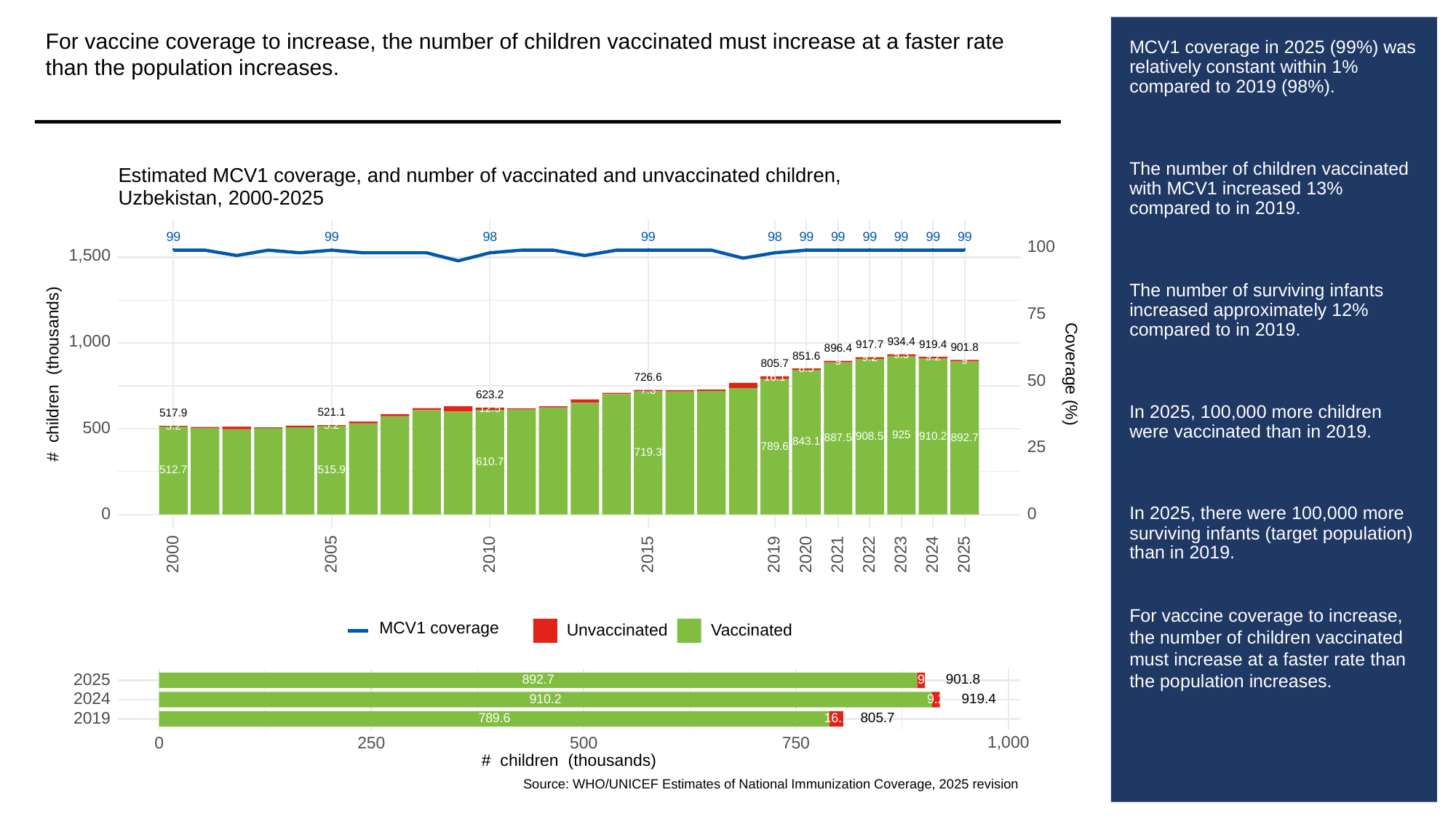

For vaccine coverage to increase, the number of children vaccinated must increase at a faster rate than the population increases.
# MCV1 coverage in 2025 (99%) was relatively constant within 1% compared to 2019 (98%).

The number of children vaccinated with MCV1 increased 13% compared to in 2019.

The number of surviving infants increased approximately 12% compared to in 2019.

In 2025, 100,000 more children were vaccinated than in 2019.

In 2025, there were 100,000 more surviving infants (target population) than in 2019.

For vaccine coverage to increase, the number of children vaccinated must increase at a faster rate than the population increases.

Estimated MCV1 coverage, and number of vaccinated and unvaccinated children,
Uzbekistan, 2000-2025

99
99
98
99
98
99
99
99
99
99
99
100

1,500

75
1,000
934.4
919.4
917.7

901.8
896.4
9.3
851.6
9.2
9.2

9

9

805.7

8.5
#  children  (thousands)
Coverage (%)

16.1
726.6
50

7.3

623.2

12.5

521.1

517.9

5.2

5.2
500

925
910.2
908.5
892.7
887.5
843.1
25
789.6
719.3
610.7
515.9
512.7

0
0

2023
2000
2005
2010
2015
2019
2020
2021
2022
2024
2025

MCV1 coverage
Unvaccinated
Vaccinated

2025
901.8
892.7
9

2024
919.4
910.2
9.2

2019
805.7
789.6
16.1

1,000
0
250
500
750
#  children  (thousands)
Source: WHO/UNICEF Estimates of National Immunization Coverage, 2025 revision